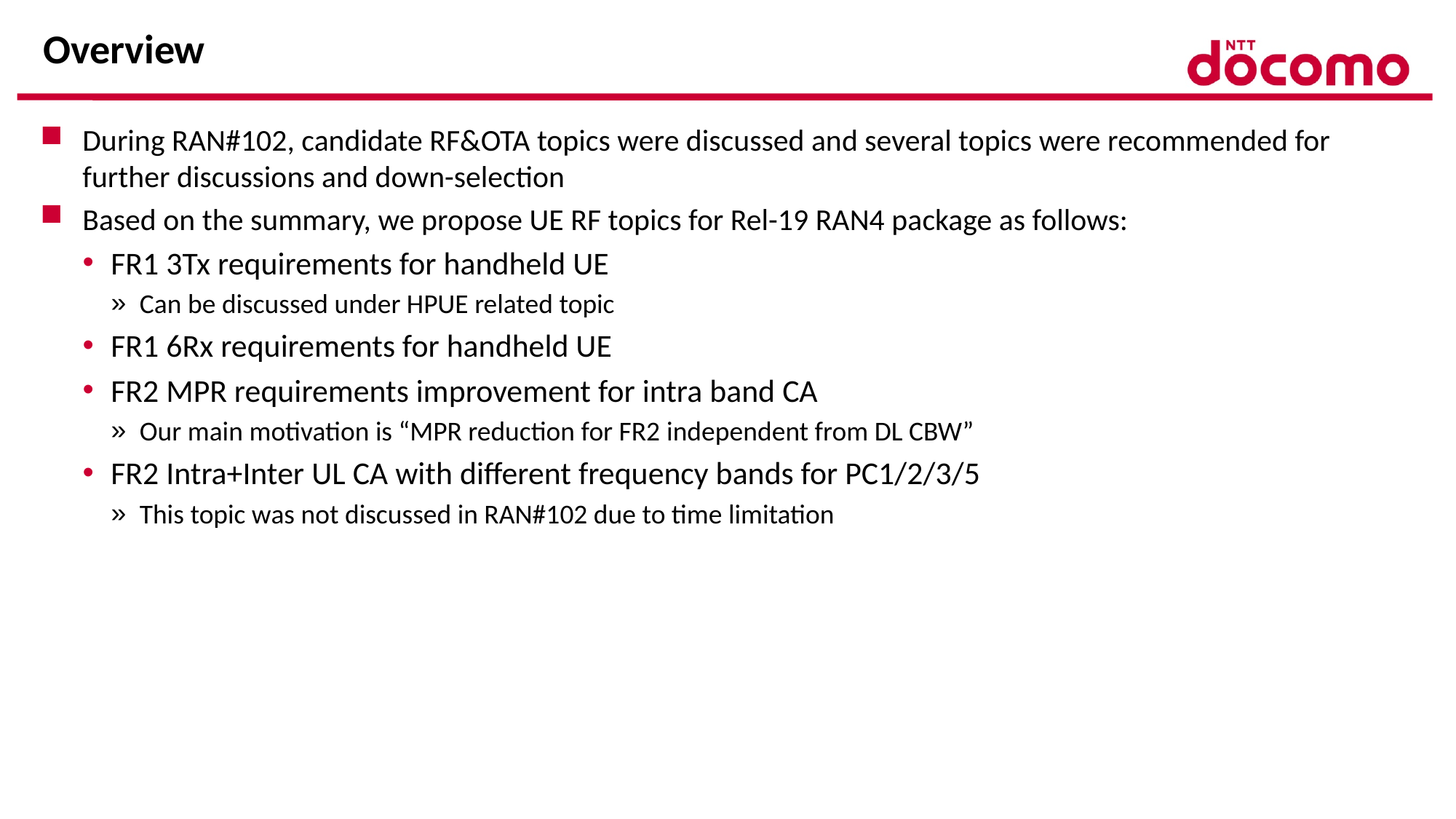

# Overview
During RAN#102, candidate RF&OTA topics were discussed and several topics were recommended for further discussions and down-selection
Based on the summary, we propose UE RF topics for Rel-19 RAN4 package as follows:
FR1 3Tx requirements for handheld UE
Can be discussed under HPUE related topic
FR1 6Rx requirements for handheld UE
FR2 MPR requirements improvement for intra band CA
Our main motivation is “MPR reduction for FR2 independent from DL CBW”
FR2 Intra+Inter UL CA with different frequency bands for PC1/2/3/5
This topic was not discussed in RAN#102 due to time limitation